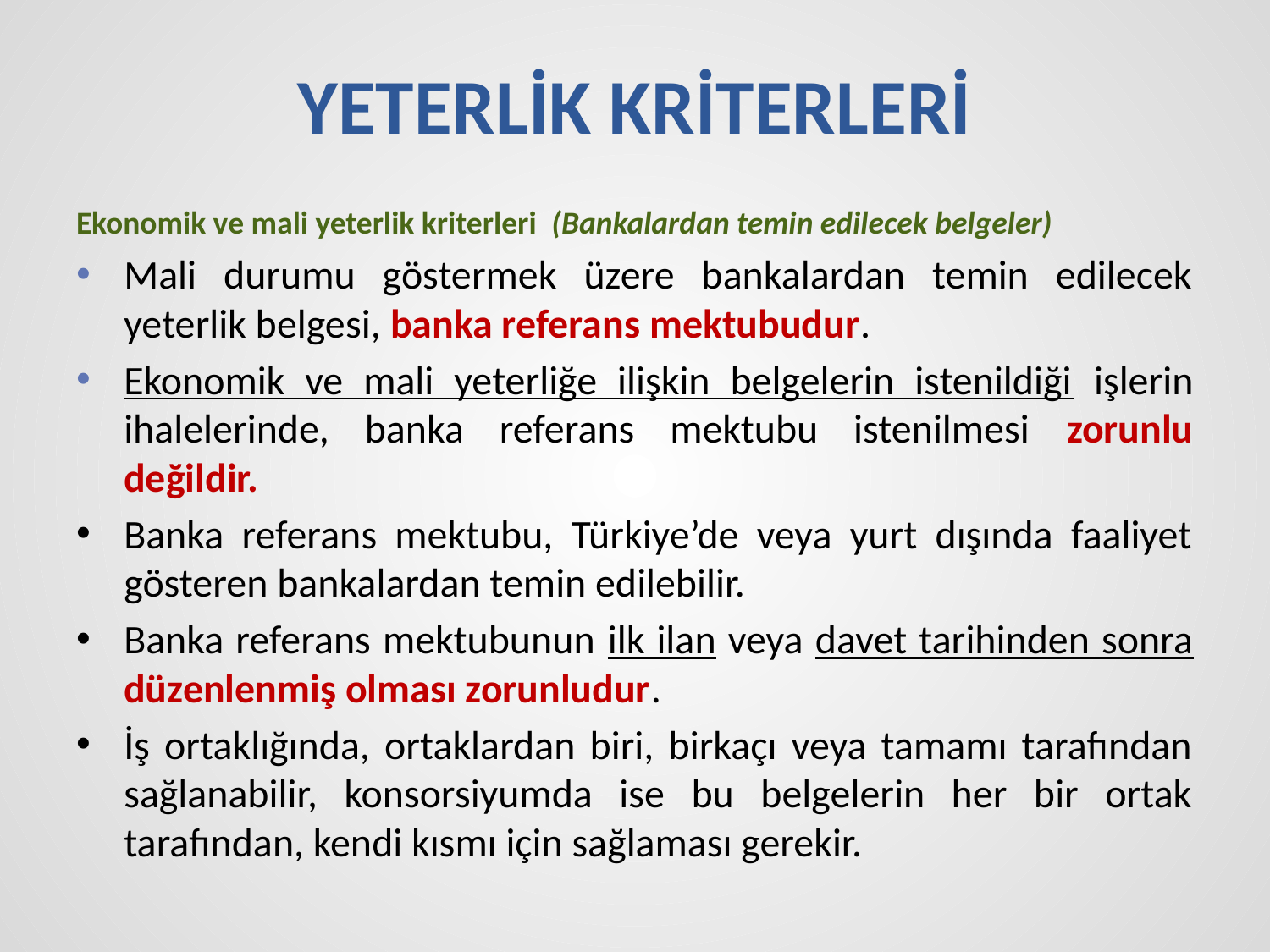

# YETERLİK KRİTERLERİ
Ekonomik ve mali yeterlik kriterleri  (Bankalardan temin edilecek belgeler)
Mali durumu göstermek üzere bankalardan temin edilecek yeterlik belgesi, banka referans mektubudur.
Ekonomik ve mali yeterliğe ilişkin belgelerin istenildiği işlerin ihalelerinde, banka referans mektubu istenilmesi zorunlu değildir.
Banka referans mektubu, Türkiye’de veya yurt dışında faaliyet gösteren bankalardan temin edilebilir.
Banka referans mektubunun ilk ilan veya davet tarihinden sonra düzenlenmiş olması zorunludur.
İş ortaklığında, ortaklardan biri, birkaçı veya tamamı tarafından sağlanabilir, konsorsiyumda ise bu belgelerin her bir ortak tarafından, kendi kısmı için sağlaması gerekir.